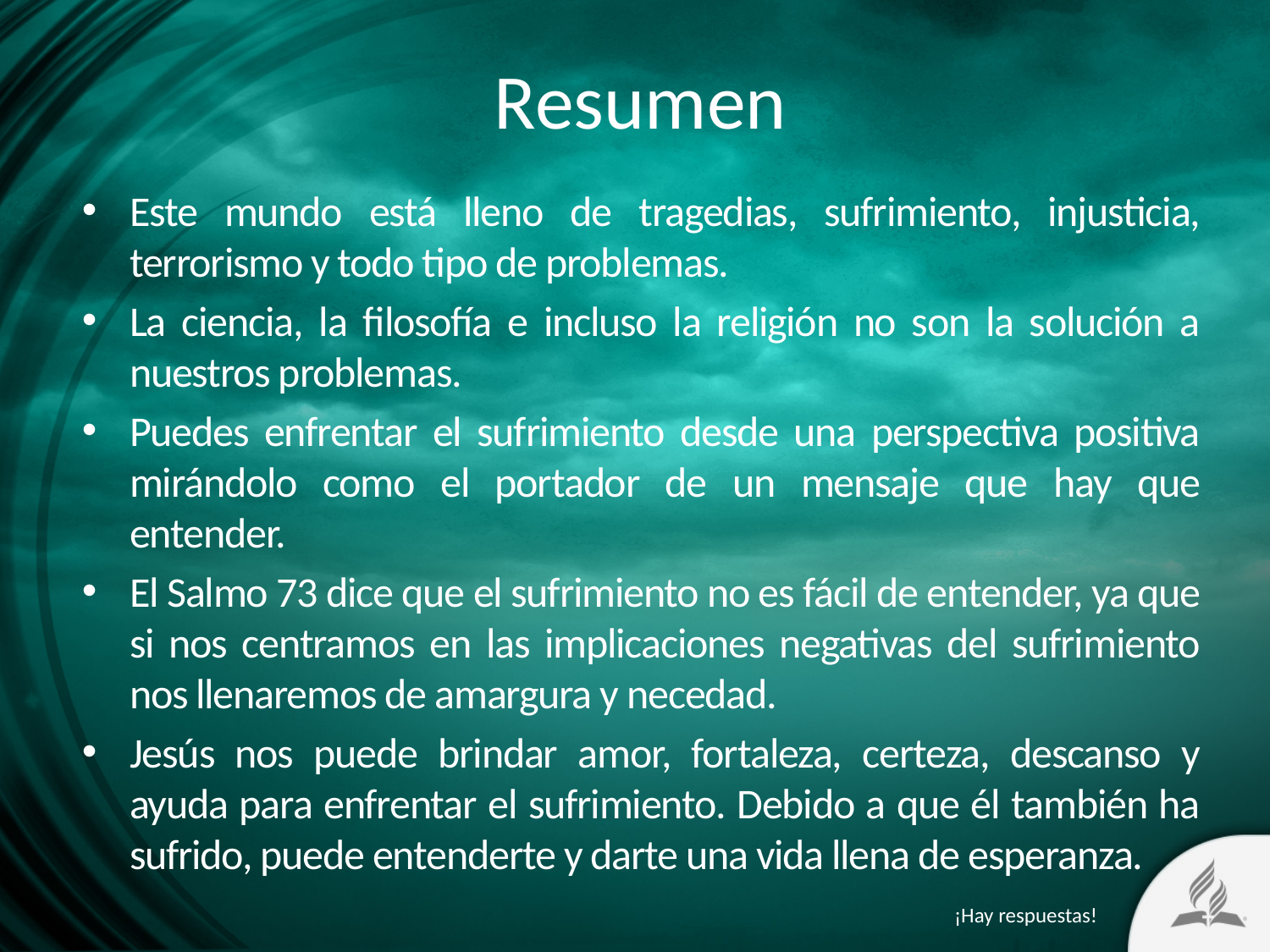

# Resumen
Este mundo está lleno de tragedias, sufrimiento, injusticia, terrorismo y todo tipo de problemas.
La ciencia, la filosofía e incluso la religión no son la solución a nuestros problemas.
Puedes enfrentar el sufrimiento desde una perspectiva positiva mirándolo como el portador de un mensaje que hay que entender.
El Salmo 73 dice que el sufrimiento no es fácil de entender, ya que si nos centramos en las implicaciones negativas del sufrimiento nos llenaremos de amargura y necedad.
Jesús nos puede brindar amor, fortaleza, certeza, descanso y ayuda para enfrentar el sufrimiento. Debido a que él también ha sufrido, puede entenderte y darte una vida llena de esperanza.
¡Hay respuestas!